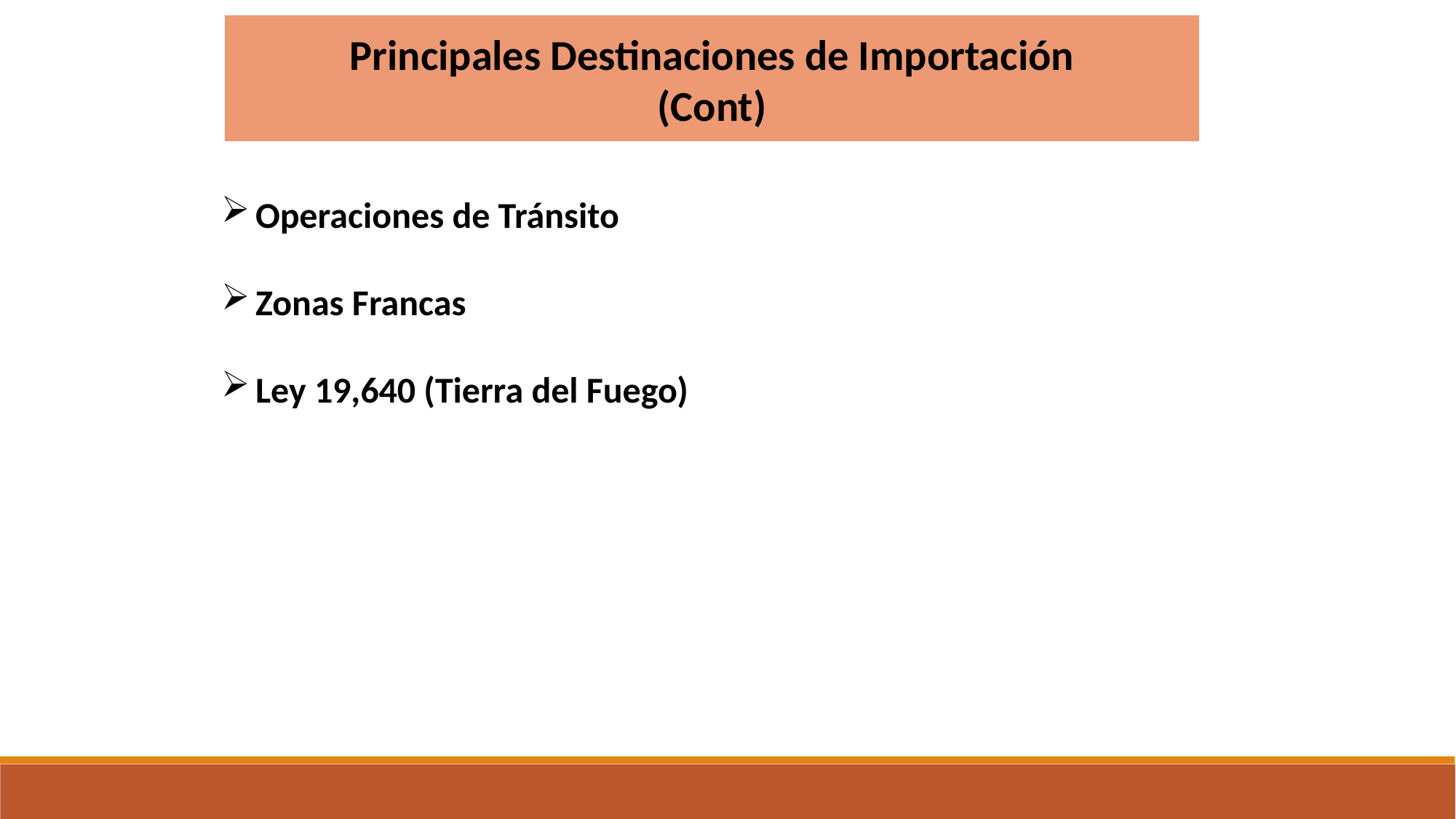

Principales Destinaciones de Importación
(Cont)

Operaciones de Tránsito

Zonas Francas

Ley 19,640 (Tierra del Fuego)